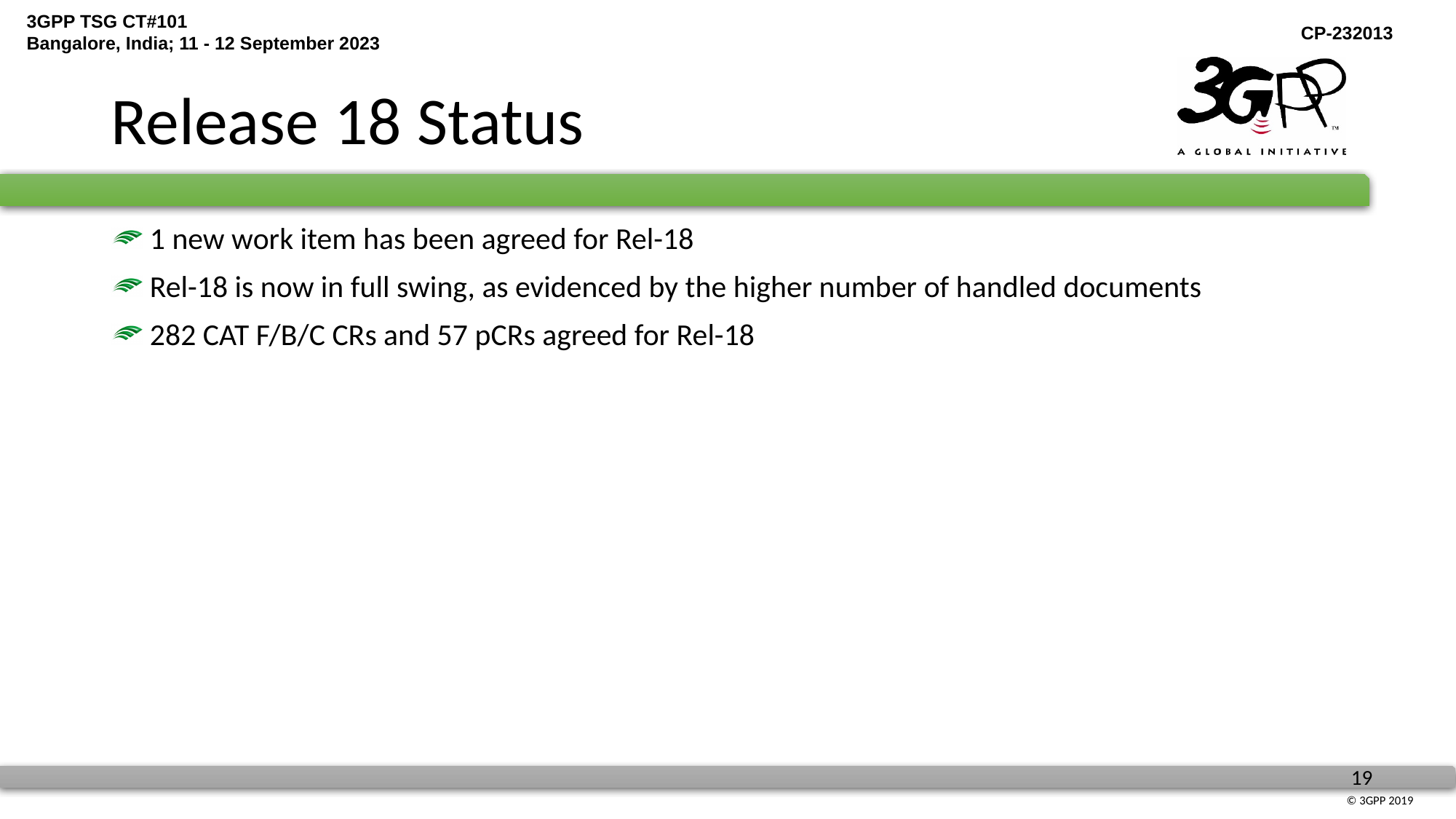

# Release 18 Status
 1 new work item has been agreed for Rel-18
 Rel-18 is now in full swing, as evidenced by the higher number of handled documents
 282 CAT F/B/C CRs and 57 pCRs agreed for Rel-18